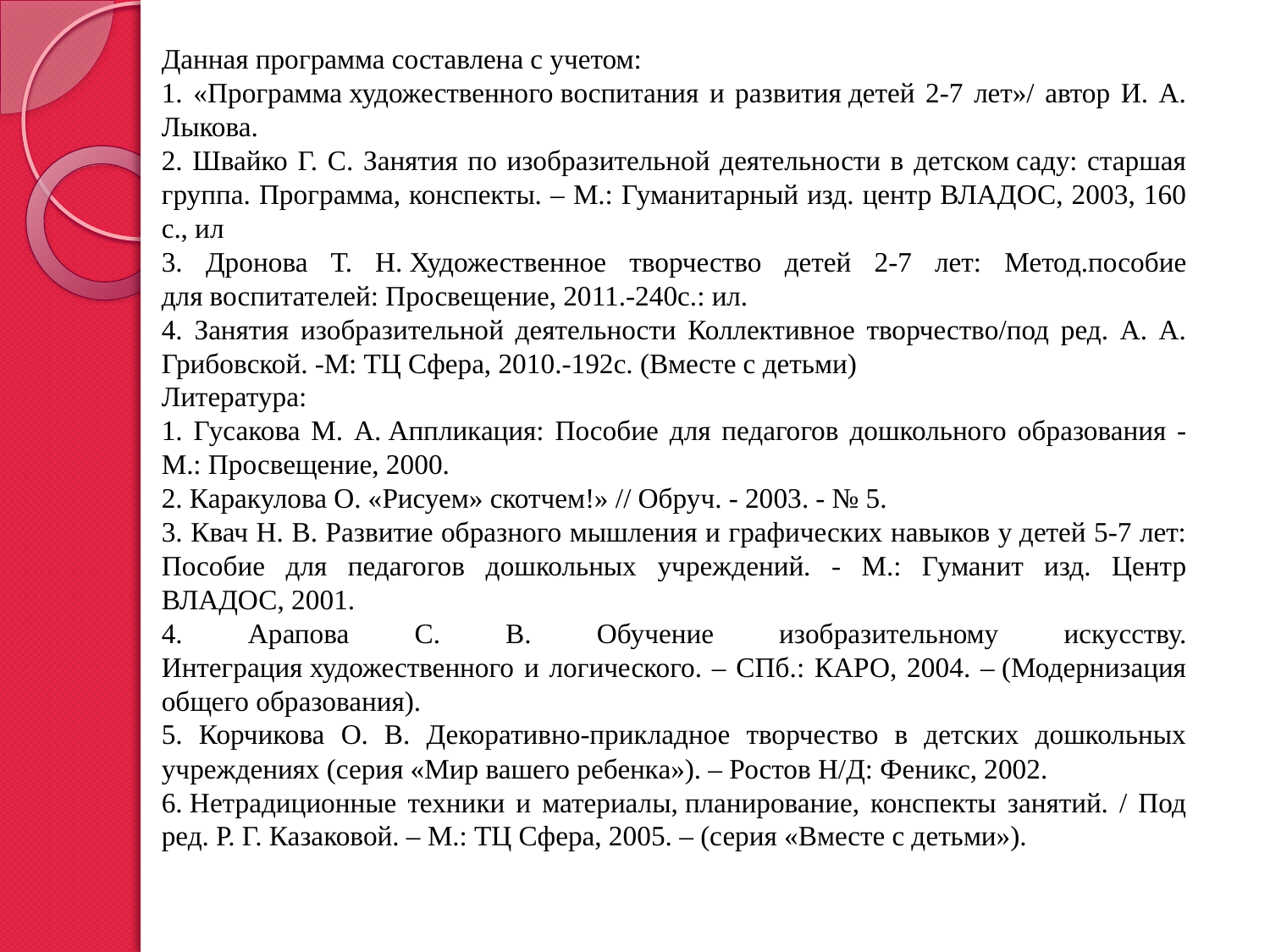

Данная программа составлена с учетом:
1. «Программа художественного воспитания и развития детей 2-7 лет»/ автор И. А. Лыкова.
2. Швайко Г. С. Занятия по изобразительной деятельности в детском саду: старшая группа. Программа, конспекты. – М.: Гуманитарный изд. центр ВЛАДОС, 2003, 160 с., ил
3. Дронова Т. Н. Художественное творчество детей 2-7 лет: Метод.пособие для воспитателей: Просвещение, 2011.-240с.: ил.
4. Занятия изобразительной деятельности Коллективное творчество/под ред. А. А. Грибовской. -М: ТЦ Сфера, 2010.-192с. (Вместе с детьми)
Литература:
1. Гусакова М. А. Аппликация: Пособие для педагогов дошкольного образования - М.: Просвещение, 2000.
2. Каракулова О. «Рисуем» скотчем!» // Обруч. - 2003. - № 5.
3. Квач Н. В. Развитие образного мышления и графических навыков у детей 5-7 лет: Пособие для педагогов дошкольных учреждений. - М.: Гуманит изд. Центр ВЛАДОС, 2001.
4. Арапова С. В. Обучение изобразительному искусству. Интеграция художественного и логического. – СПб.: КАРО, 2004. – (Модернизация общего образования).
5. Корчикова О. В. Декоративно-прикладное творчество в детских дошкольных учреждениях (серия «Мир вашего ребенка»). – Ростов Н/Д: Феникс, 2002.
6. Нетрадиционные техники и материалы, планирование, конспекты занятий. / Под ред. Р. Г. Казаковой. – М.: ТЦ Сфера, 2005. – (серия «Вместе с детьми»).